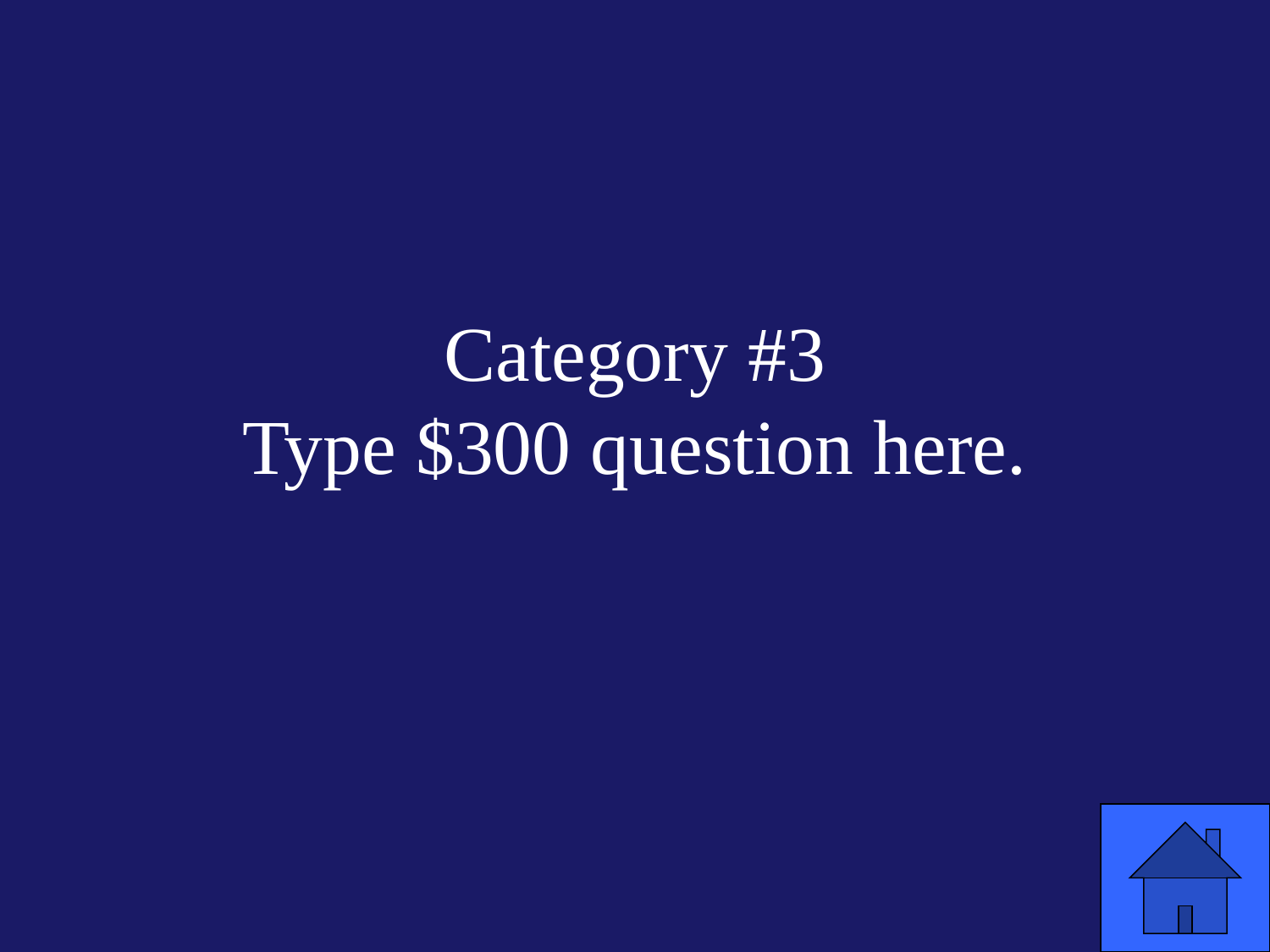

# Category #3 Type $300 question here.